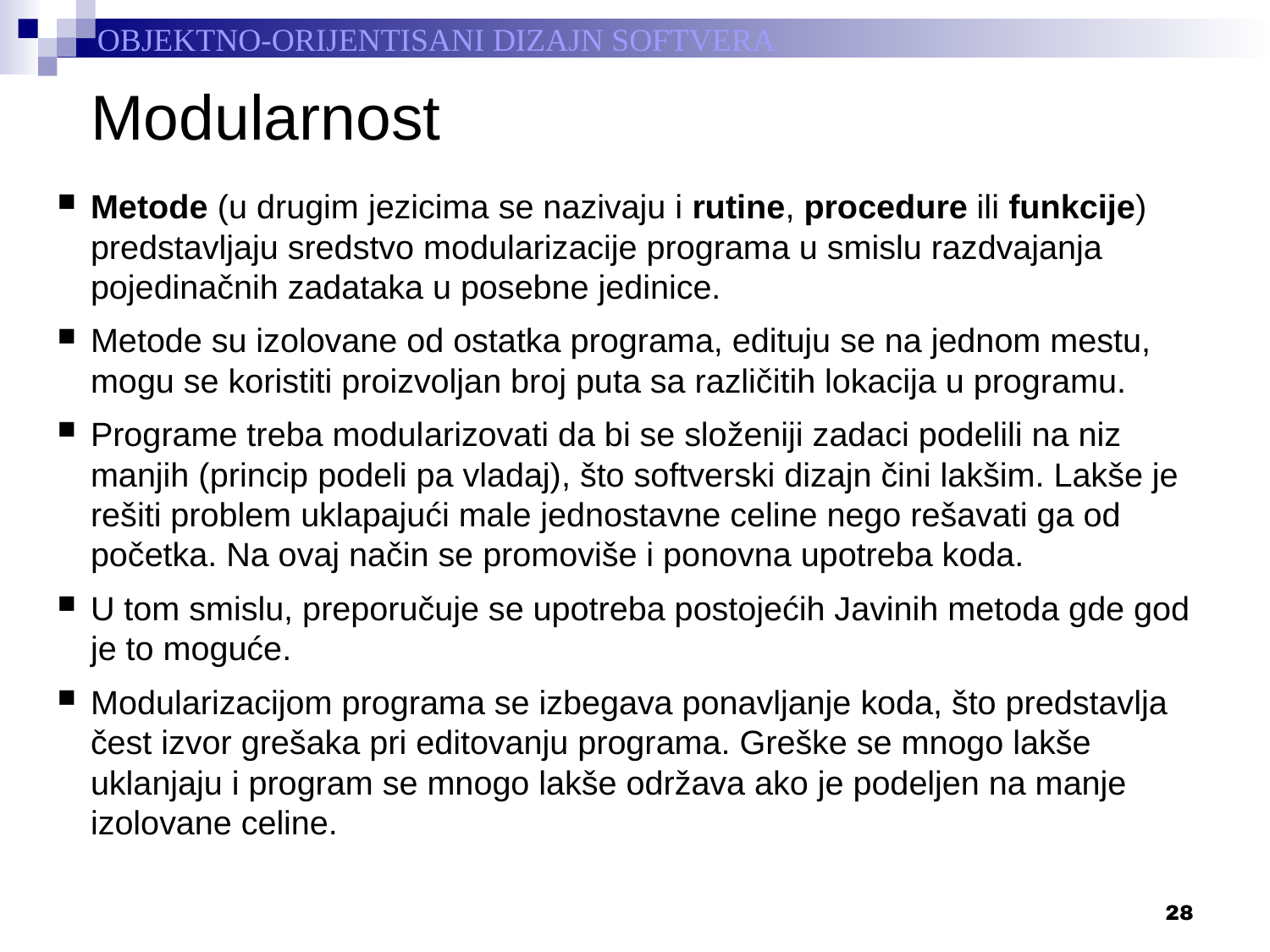

# Modularnost
Metode (u drugim jezicima se nazivaju i rutine, procedure ili funkcije) predstavljaju sredstvo modularizacije programa u smislu razdvajanja pojedinačnih zadataka u posebne jedinice.
Metode su izolovane od ostatka programa, edituju se na jednom mestu, mogu se koristiti proizvoljan broj puta sa različitih lokacija u programu.
Programe treba modularizovati da bi se složeniji zadaci podelili na niz manjih (princip podeli pa vladaj), što softverski dizajn čini lakšim. Lakše je rešiti problem uklapajući male jednostavne celine nego rešavati ga od početka. Na ovaj način se promoviše i ponovna upotreba koda.
U tom smislu, preporučuje se upotreba postojećih Javinih metoda gde god je to moguće.
Modularizacijom programa se izbegava ponavljanje koda, što predstavlja čest izvor grešaka pri editovanju programa. Greške se mnogo lakše uklanjaju i program se mnogo lakše održava ako je podeljen na manje izolovane celine.
28